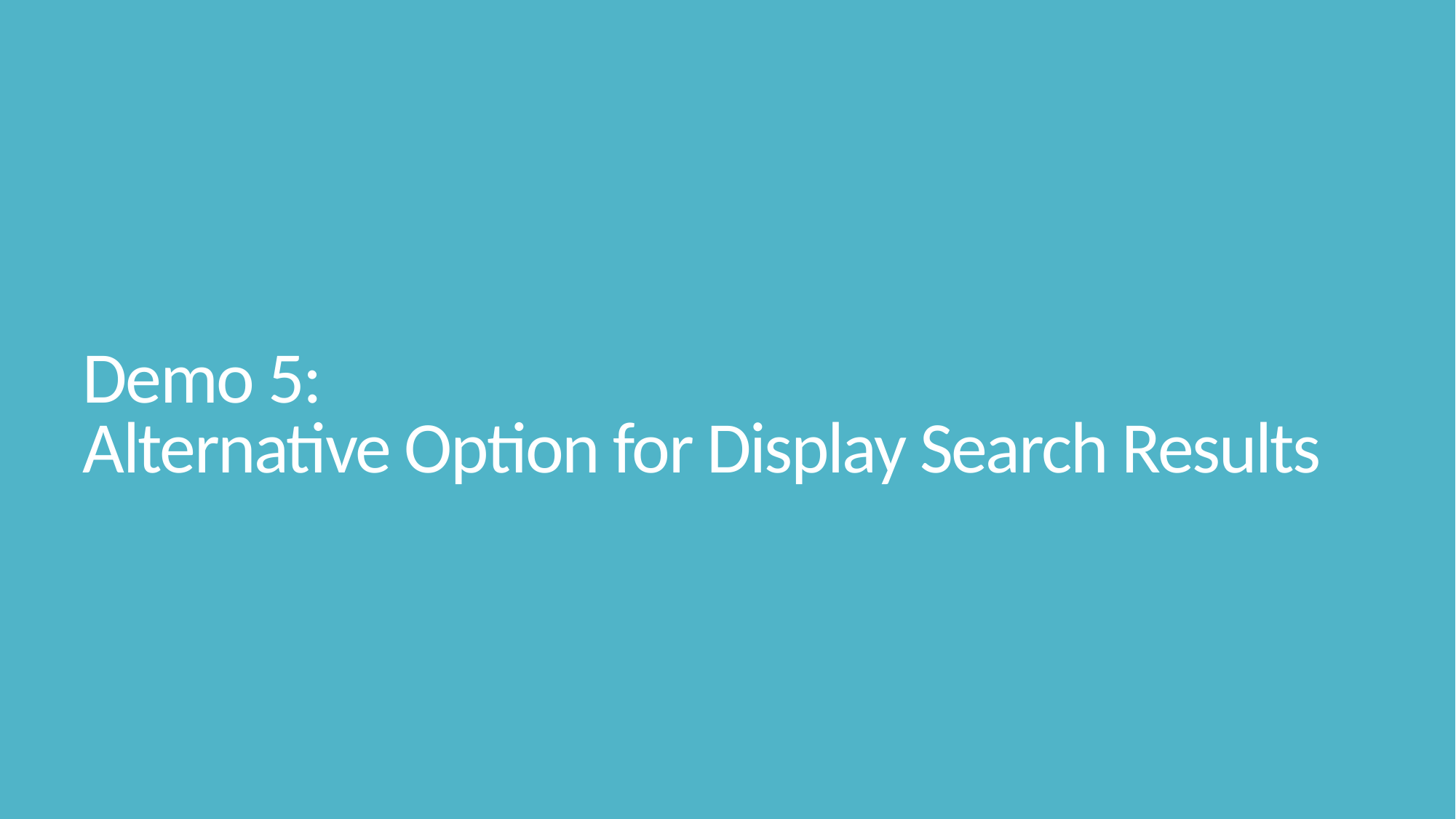

# Demo 5: Alternative Option for Display Search Results